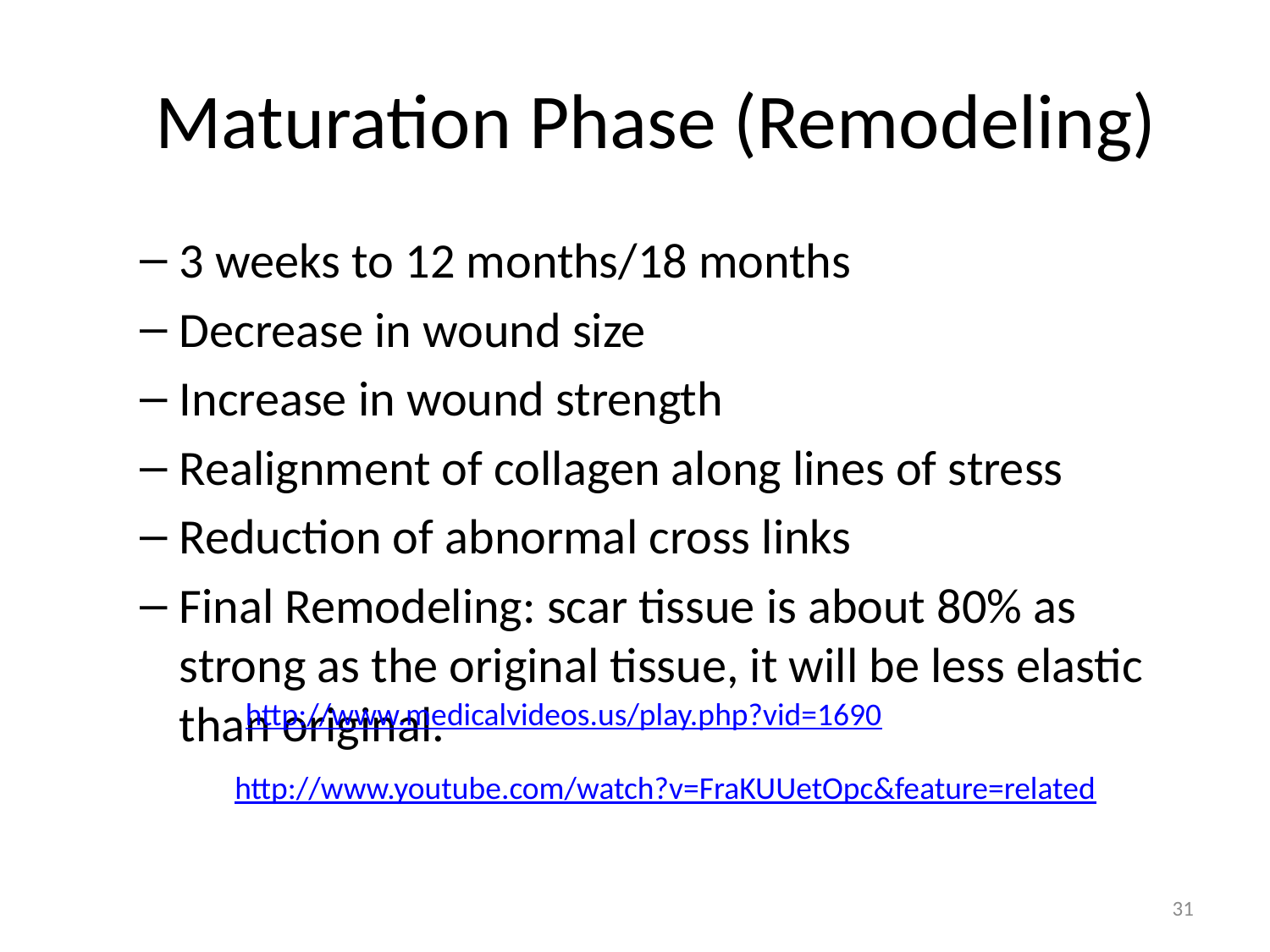

# Maturation Phase (Remodeling)
3 weeks to 12 months/18 months
Decrease in wound size
Increase in wound strength
Realignment of collagen along lines of stress
Reduction of abnormal cross links
Final Remodeling: scar tissue is about 80% as strong as the original tissue, it will be less elastic than original.

http://www.medicalvideos.us/play.php?vid=1690

http://www.youtube.com/watch?v=FraKUUetOpc&feature=related

31